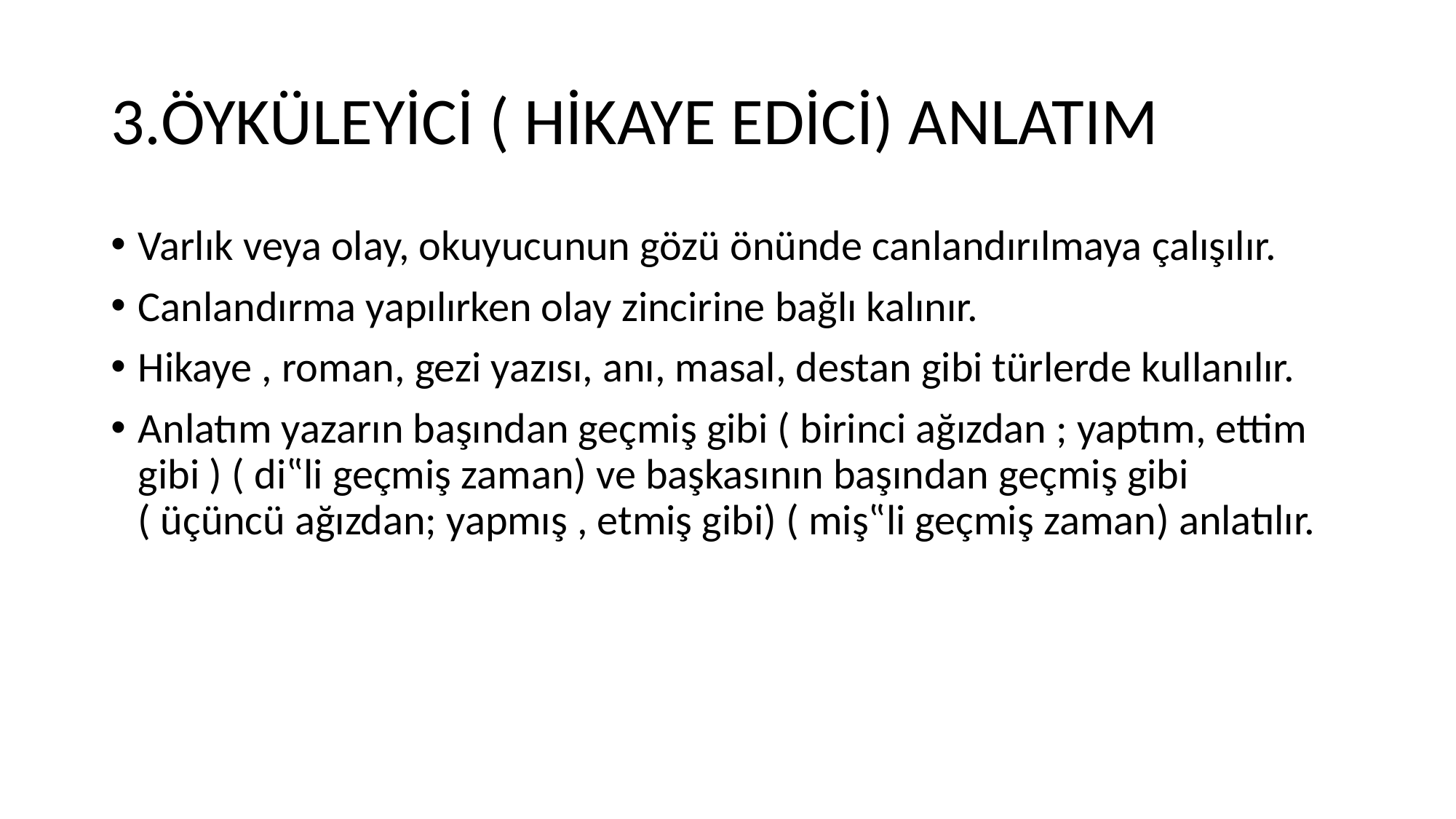

# 3.ÖYKÜLEYİCİ ( HİKAYE EDİCİ) ANLATIM
Varlık veya olay, okuyucunun gözü önünde canlandırılmaya çalışılır.
Canlandırma yapılırken olay zincirine bağlı kalınır.
Hikaye , roman, gezi yazısı, anı, masal, destan gibi türlerde kullanılır.
Anlatım yazarın başından geçmiş gibi ( birinci ağızdan ; yaptım, ettim gibi ) ( di‟li geçmiş zaman) ve başkasının başından geçmiş gibi ( üçüncü ağızdan; yapmış , etmiş gibi) ( miş‟li geçmiş zaman) anlatılır.